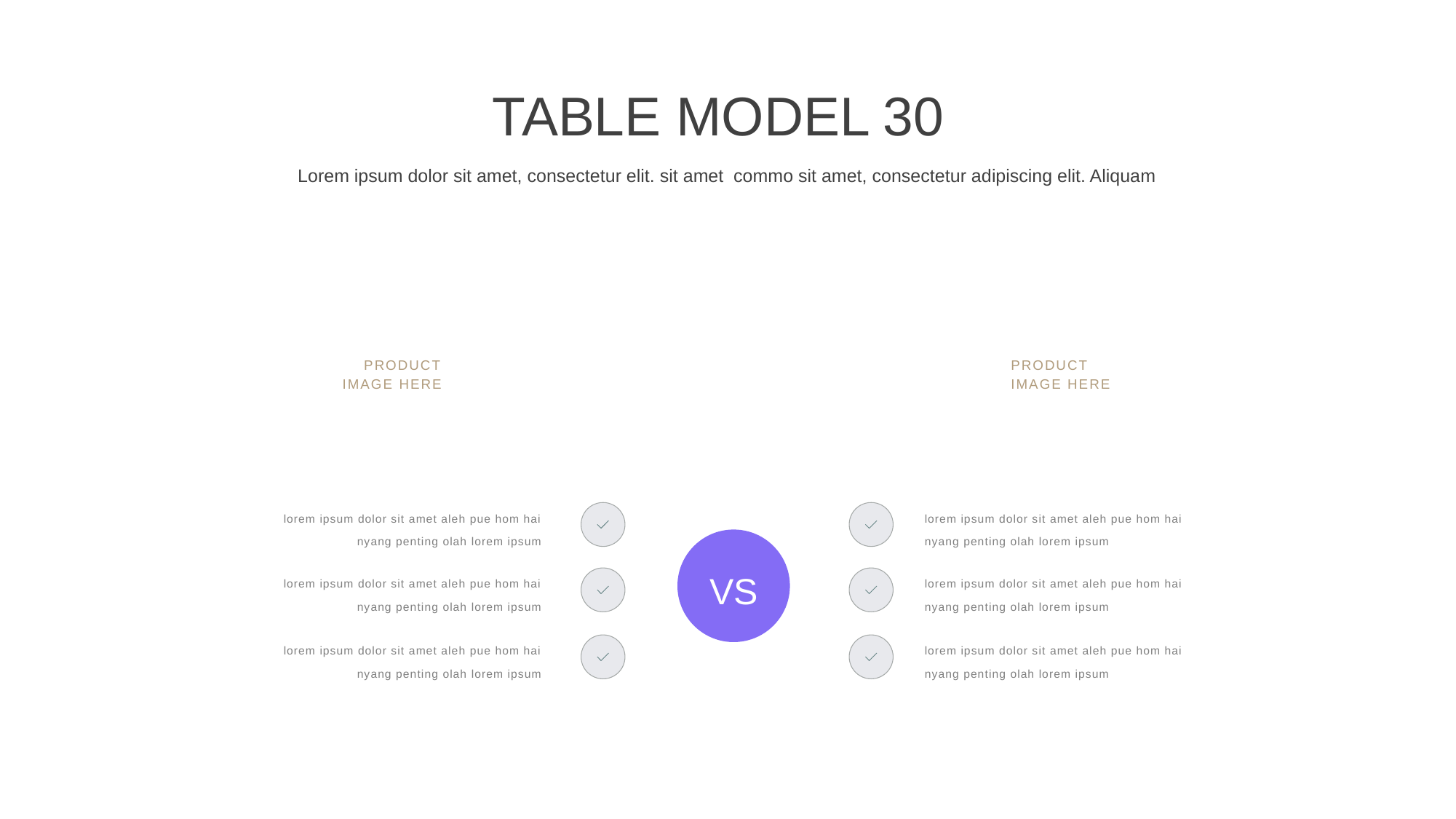

TABLE MODEL 30
Lorem ipsum dolor sit amet, consectetur elit. sit amet  commo sit amet, consectetur adipiscing elit. Aliquam

Product Image Here
Product Image Here
lorem ipsum dolor sit amet aleh pue hom hai nyang penting olah lorem ipsum
lorem ipsum dolor sit amet aleh pue hom hai nyang penting olah lorem ipsum

VS
lorem ipsum dolor sit amet aleh pue hom hai nyang penting olah lorem ipsum
lorem ipsum dolor sit amet aleh pue hom hai nyang penting olah lorem ipsum

lorem ipsum dolor sit amet aleh pue hom hai nyang penting olah lorem ipsum
lorem ipsum dolor sit amet aleh pue hom hai nyang penting olah lorem ipsum